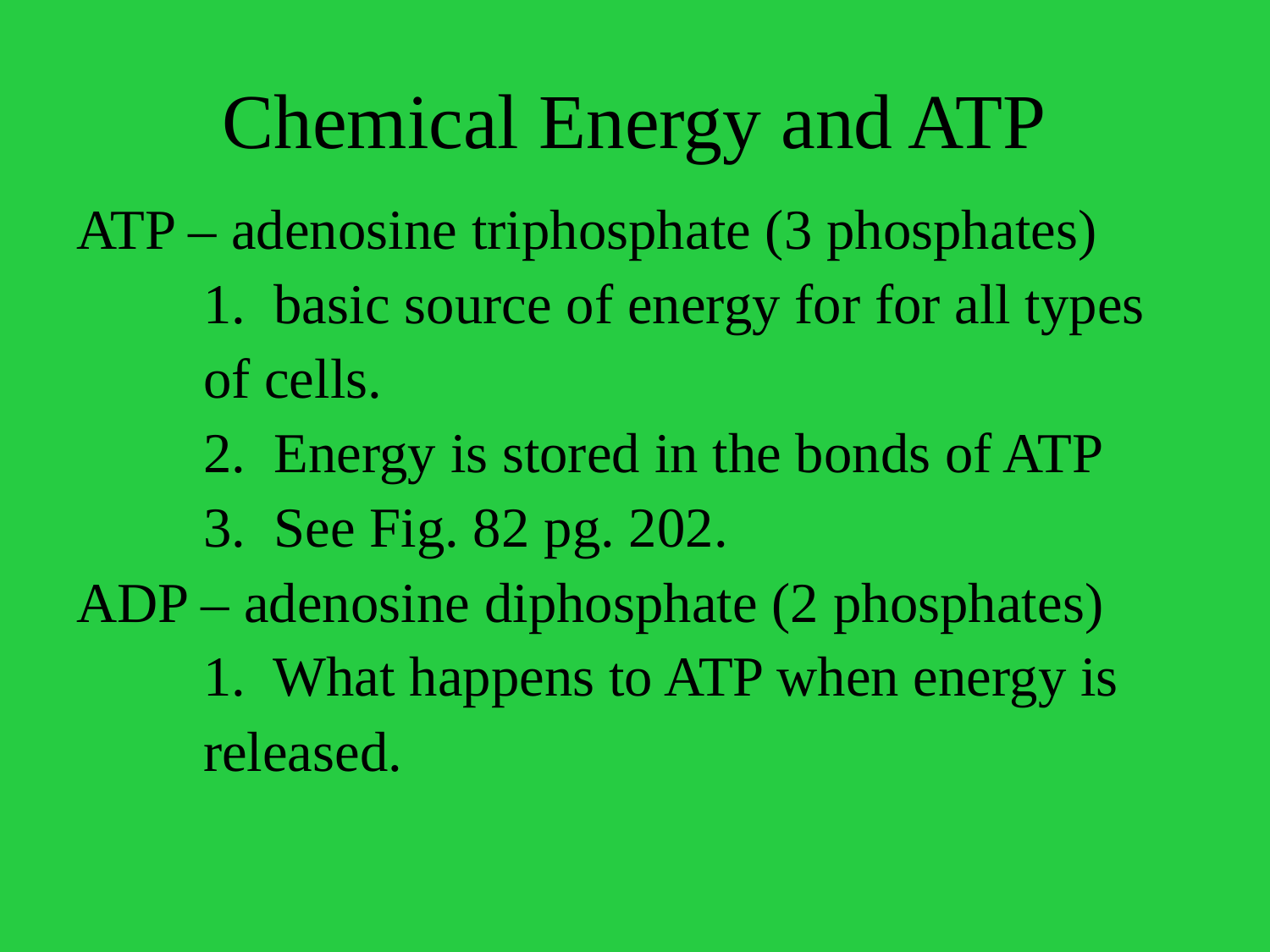

# Chemical Energy and ATP
ATP – adenosine triphosphate (3 phosphates)
	1.  basic source of energy for for all types 	of cells.
	2.  Energy is stored in the bonds of ATP
	3.  See Fig. 82 pg. 202.
ADP – adenosine diphosphate (2 phosphates)
	1.  What happens to ATP when energy is 	released.